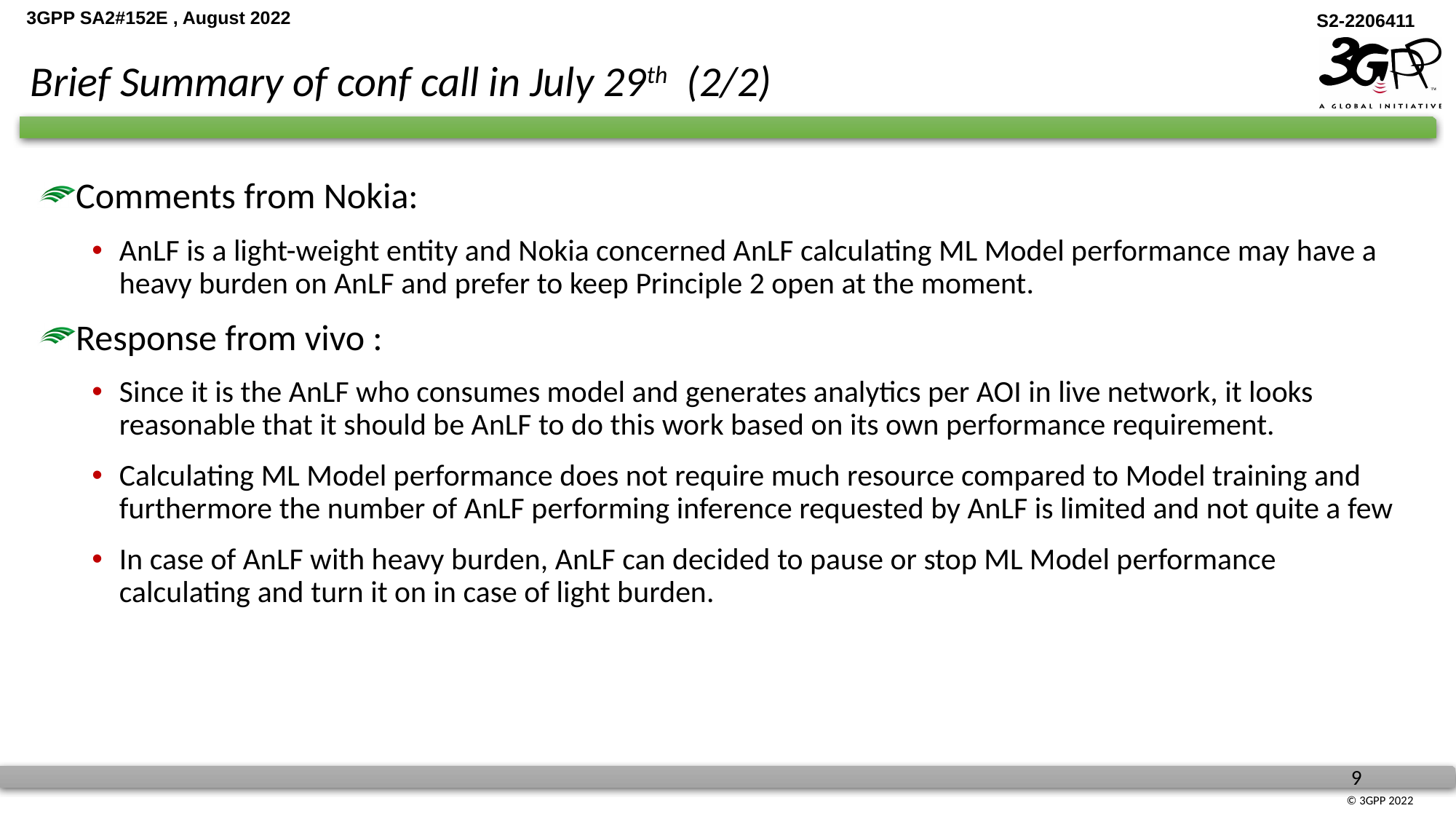

# Brief Summary of conf call in July 29th  (2/2)
Comments from Nokia:
AnLF is a light-weight entity and Nokia concerned AnLF calculating ML Model performance may have a heavy burden on AnLF and prefer to keep Principle 2 open at the moment.
Response from vivo :
Since it is the AnLF who consumes model and generates analytics per AOI in live network, it looks reasonable that it should be AnLF to do this work based on its own performance requirement.
Calculating ML Model performance does not require much resource compared to Model training and  furthermore the number of AnLF performing inference requested by AnLF is limited and not quite a few
In case of AnLF with heavy burden, AnLF can decided to pause or stop ML Model performance calculating and turn it on in case of light burden.